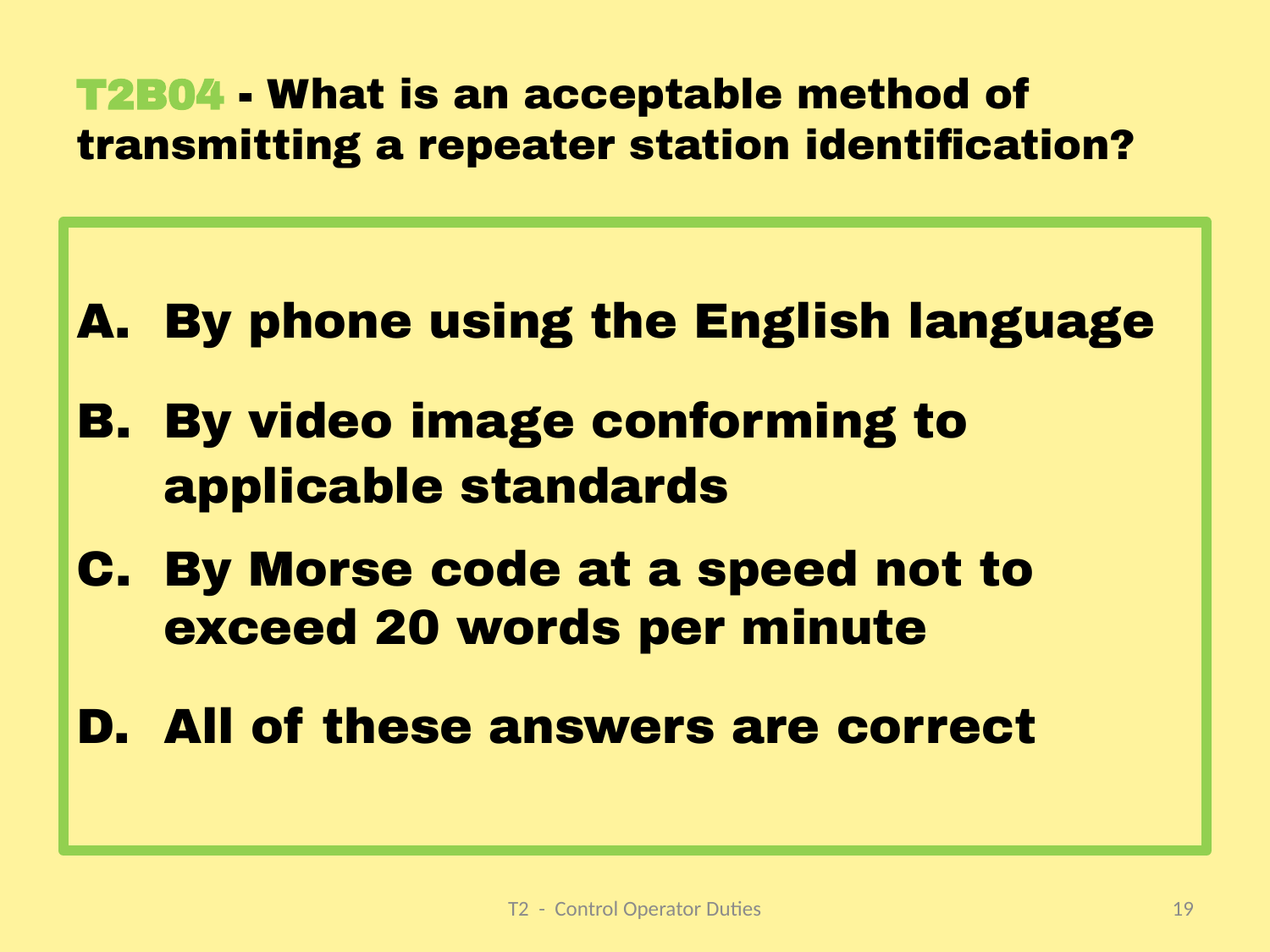

# T2B04 - What is an acceptable method of transmitting a repeater station identification?

By phone using the English language

By video image conforming to applicable standards

By Morse code at a speed not to exceed 20 words per minute
All of these answers are correct

T2  -  Control Operator Duties
19